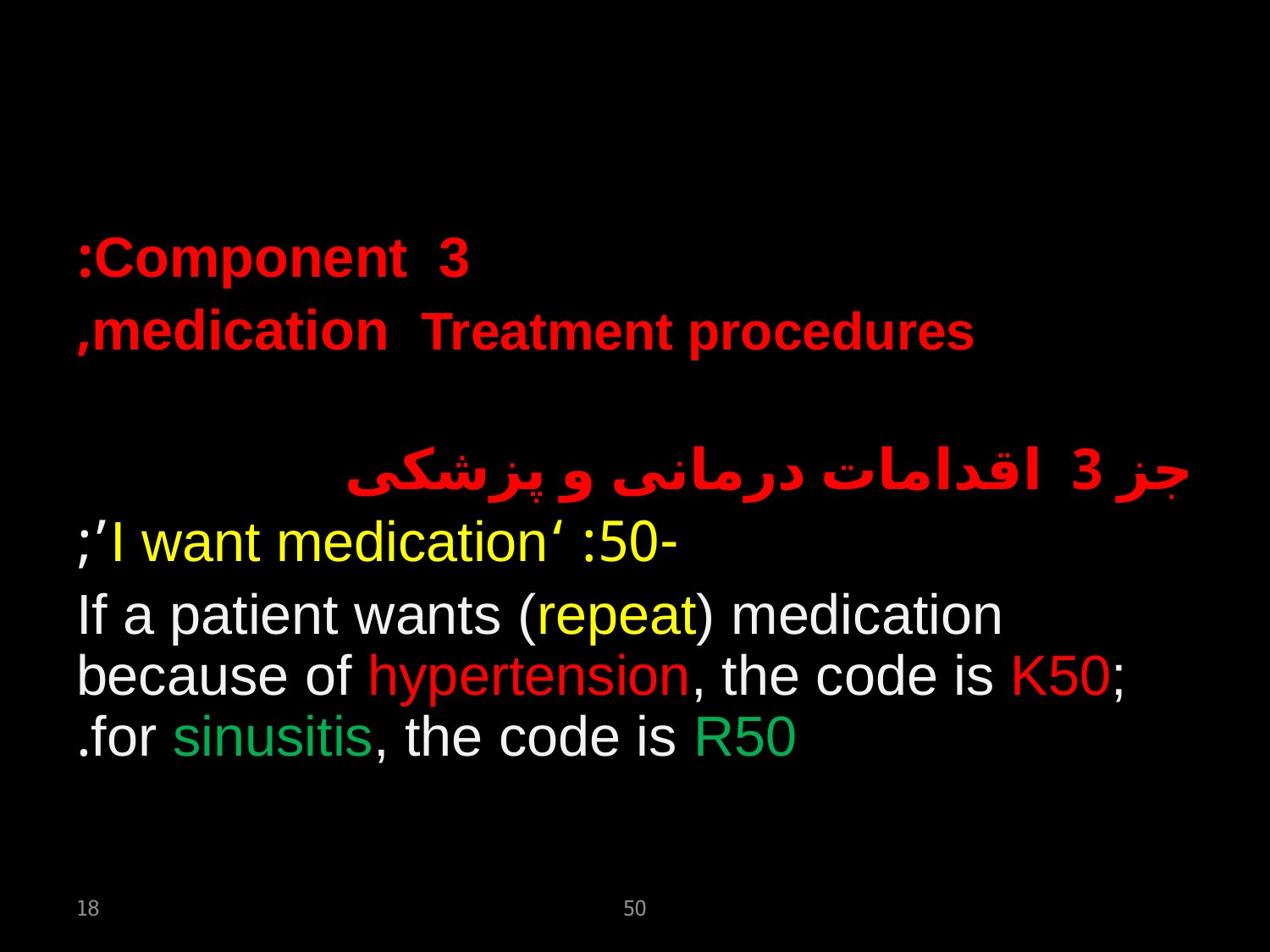

Component  3:
medication  Treatment procedures,

جز 3  اقدامات درمانی و پزشکی
-50: ‘I want medication’;
If a patient wants (repeat) medication because of hypertension, the code is K50; for sinusitis, the code is R50.

18
50